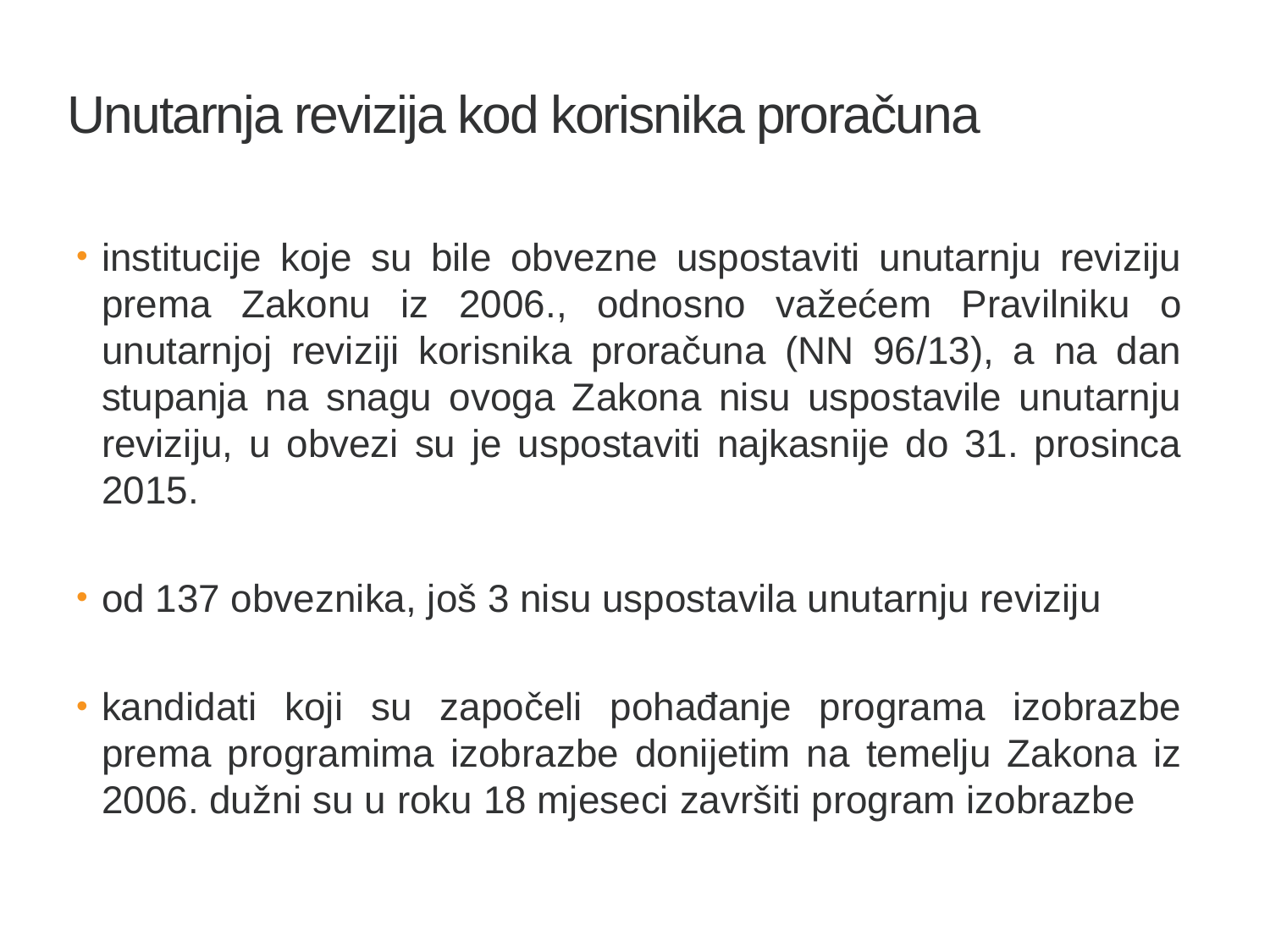

23
Unutarnja revizija kod korisnika proračuna
institucije koje su bile obvezne uspostaviti unutarnju reviziju prema Zakonu iz 2006., odnosno važećem Pravilniku o unutarnjoj reviziji korisnika proračuna (NN 96/13), a na dan stupanja na snagu ovoga Zakona nisu uspostavile unutarnju reviziju, u obvezi su je uspostaviti najkasnije do 31. prosinca 2015.

od 137 obveznika, još 3 nisu uspostavila unutarnju reviziju

kandidati koji su započeli pohađanje programa izobrazbe prema programima izobrazbe donijetim na temelju Zakona iz 2006. dužni su u roku 18 mjeseci završiti program izobrazbe